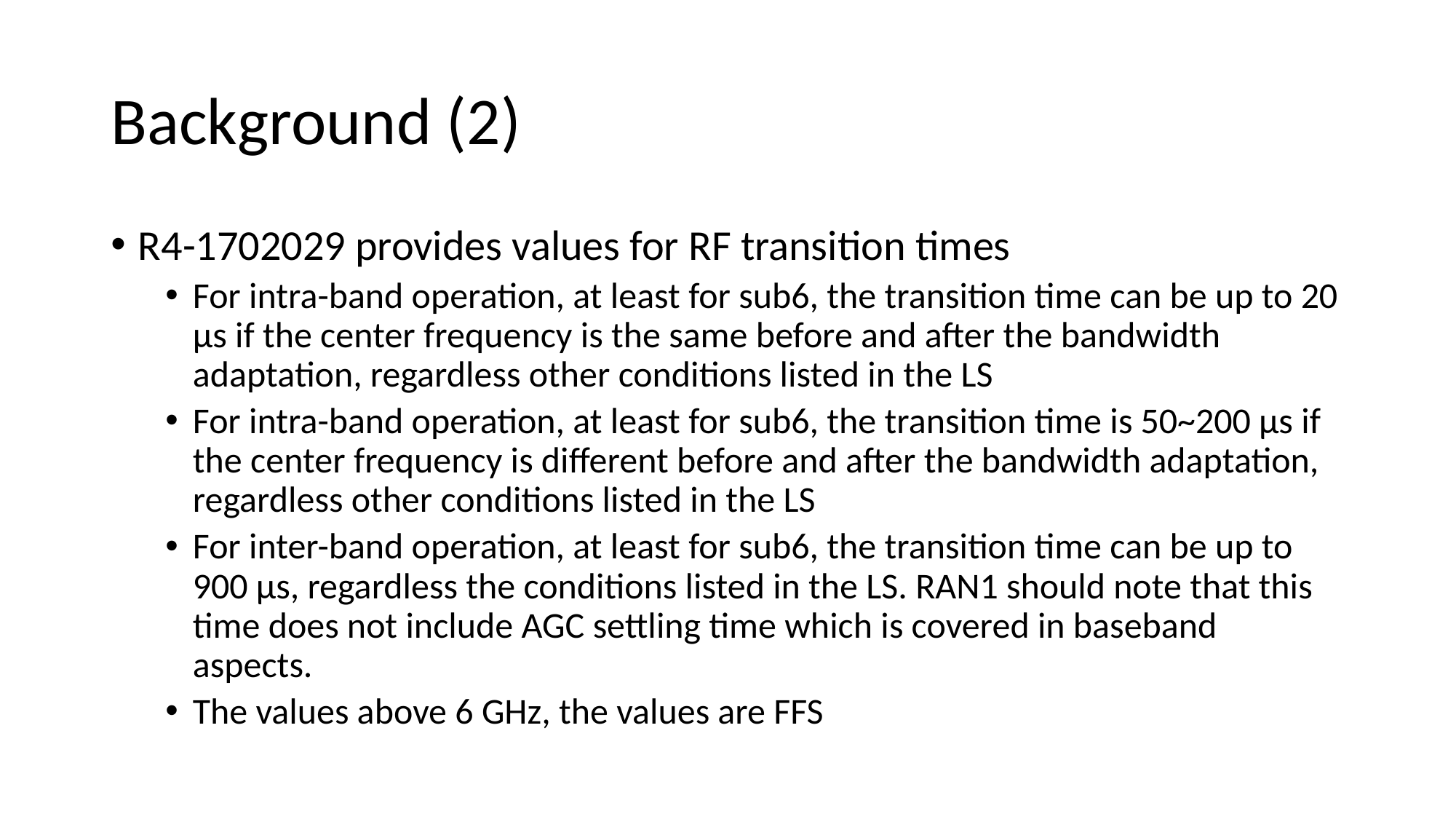

# Background (2)
R4-1702029 provides values for RF transition times
For intra-band operation, at least for sub6, the transition time can be up to 20 µs if the center frequency is the same before and after the bandwidth adaptation, regardless other conditions listed in the LS
For intra-band operation, at least for sub6, the transition time is 50~200 µs if the center frequency is different before and after the bandwidth adaptation, regardless other conditions listed in the LS
For inter-band operation, at least for sub6, the transition time can be up to 900 µs, regardless the conditions listed in the LS. RAN1 should note that this time does not include AGC settling time which is covered in baseband aspects.
The values above 6 GHz, the values are FFS